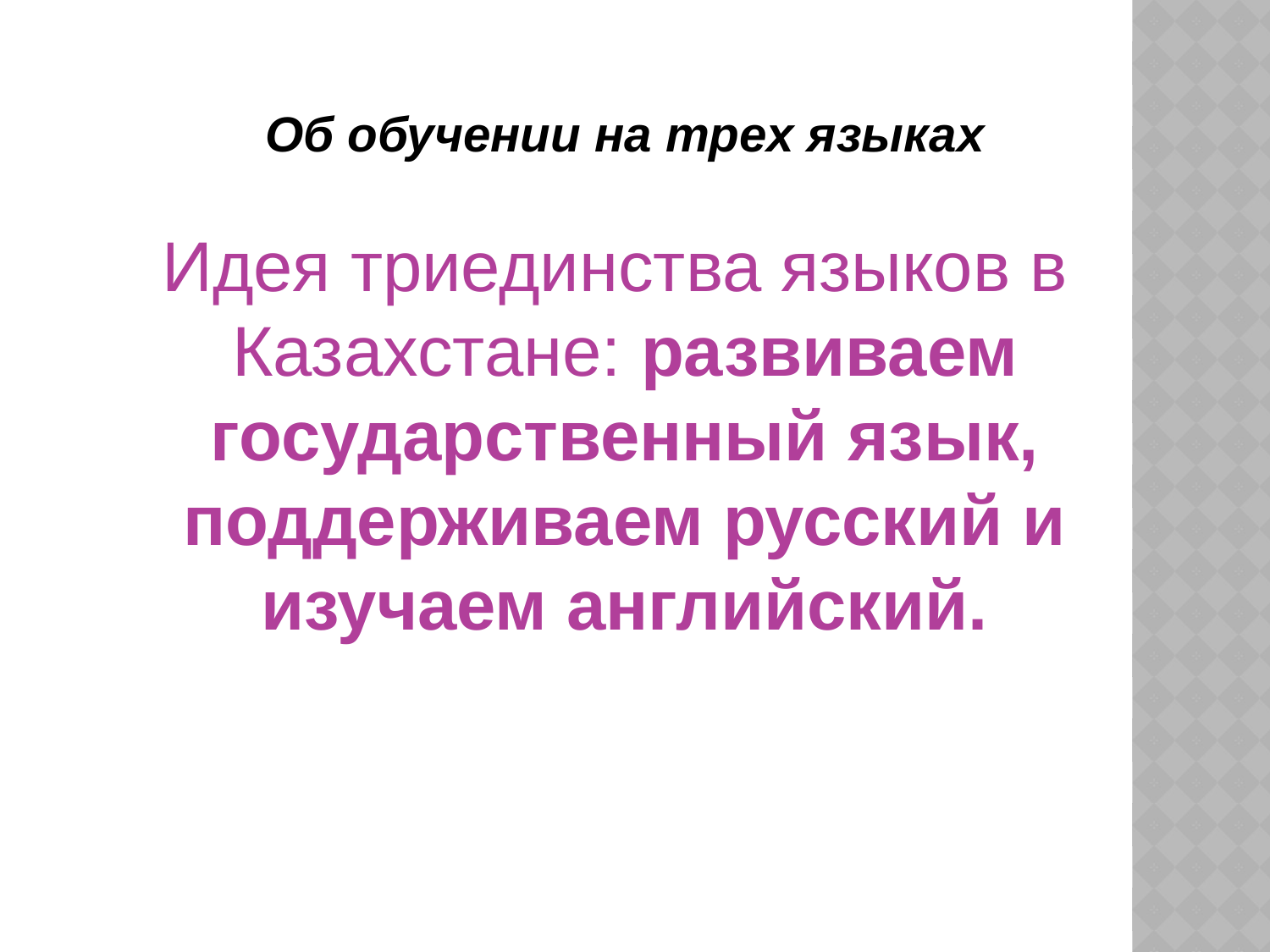

Об обучении на трех языках

Идея триединства языков в  Казахстане: развиваем государственный язык, поддерживаем русский и изучаем английский.